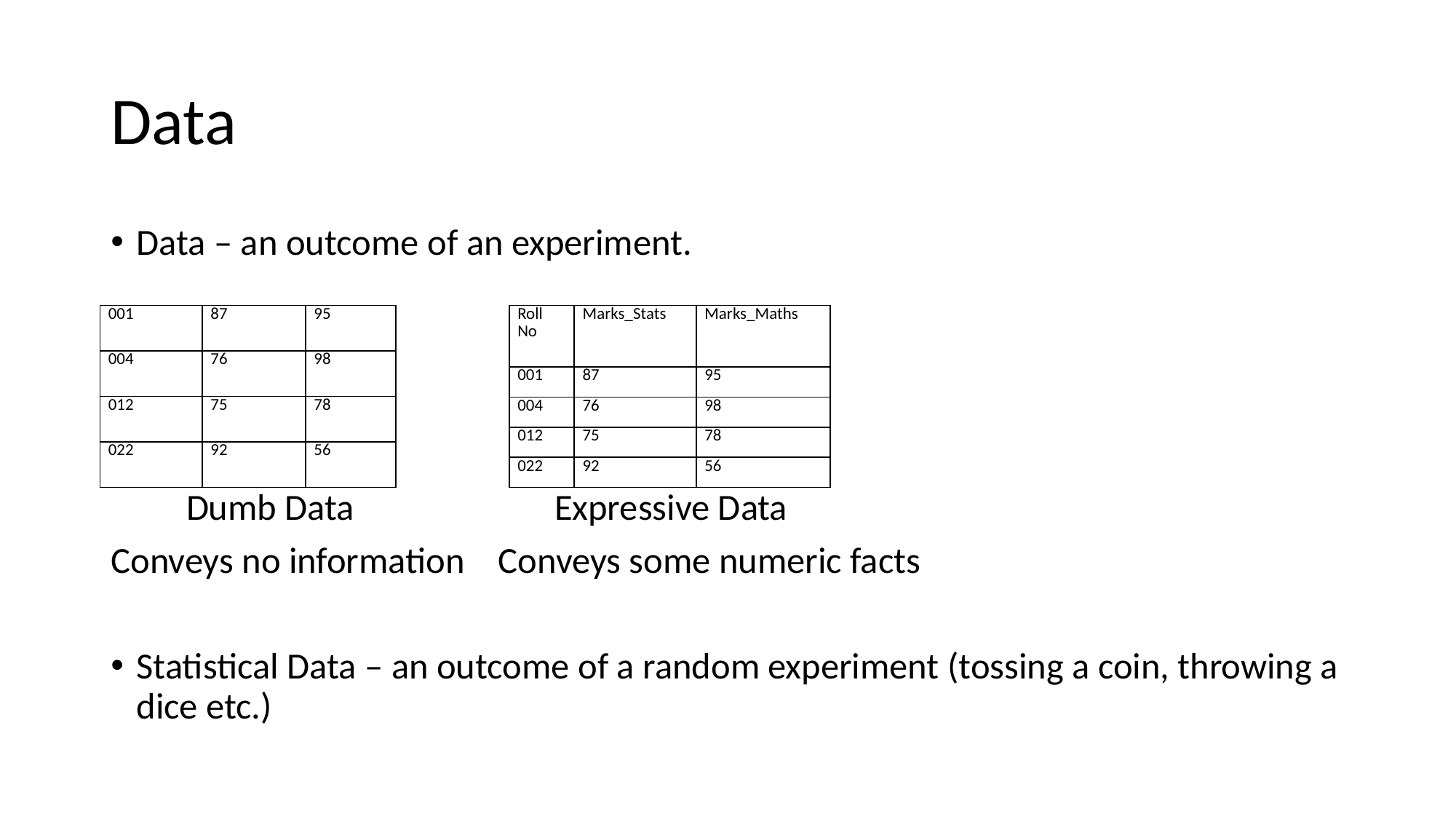

# Data
Data – an outcome of an experiment.

         Dumb Data                        Expressive Data
Conveys no information    Conveys some numeric facts

Statistical Data – an outcome of a random experiment (tossing a coin, throwing a dice etc.)
| 001 | 87 | 95 |
| --- | --- | --- |
| 004 | 76 | 98 |
| 012 | 75 | 78 |
| 022 | 92 | 56 |
| Roll No | Marks\_Stats | Marks\_Maths |
| --- | --- | --- |
| 001 | 87 | 95 |
| 004 | 76 | 98 |
| 012 | 75 | 78 |
| 022 | 92 | 56 |